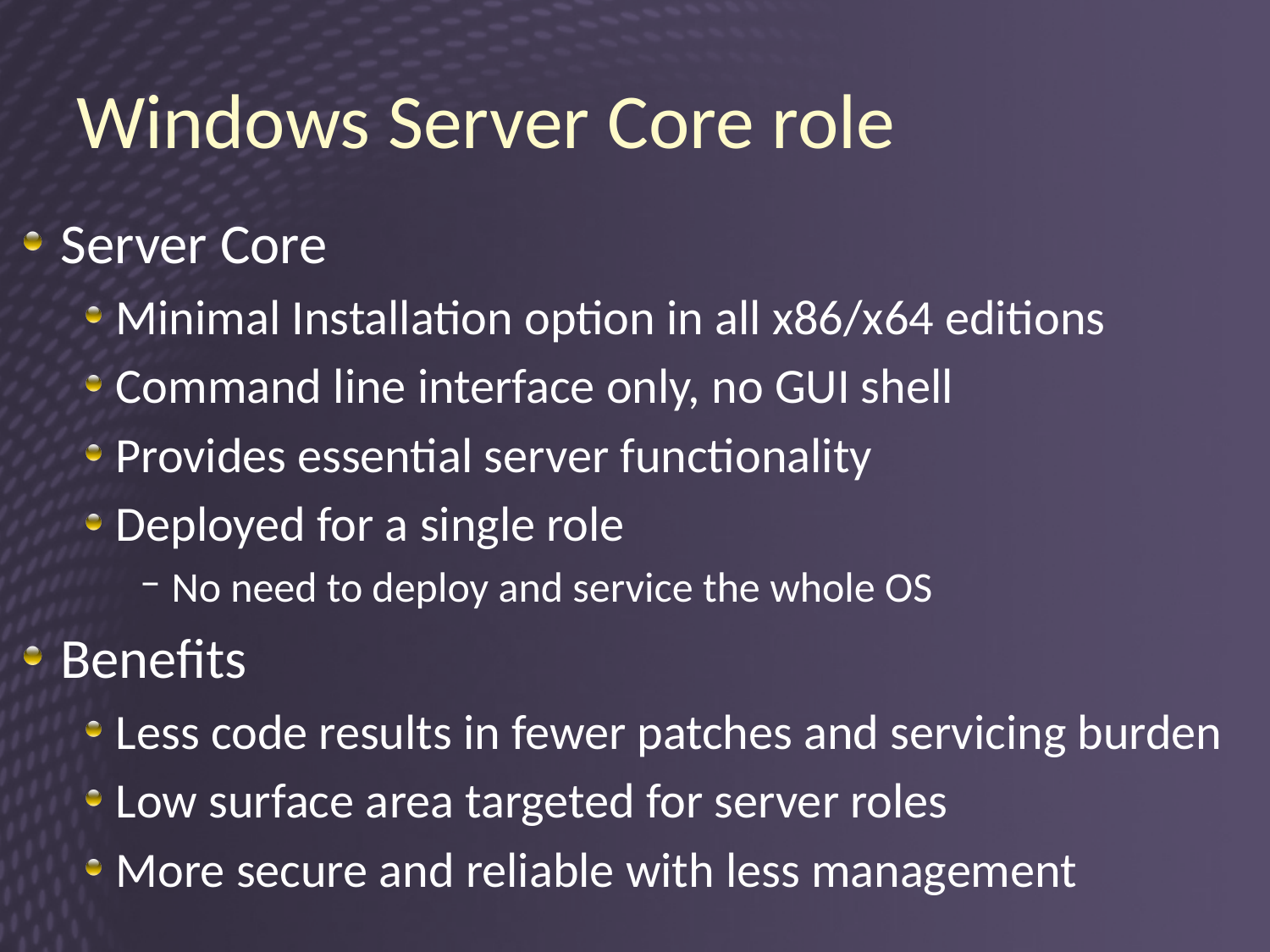

# Windows Server Core role
Server Core
Minimal Installation option in all x86/x64 editions
Command line interface only, no GUI shell
Provides essential server functionality
Deployed for a single role
No need to deploy and service the whole OS
Benefits
Less code results in fewer patches and servicing burden
Low surface area targeted for server roles
More secure and reliable with less management